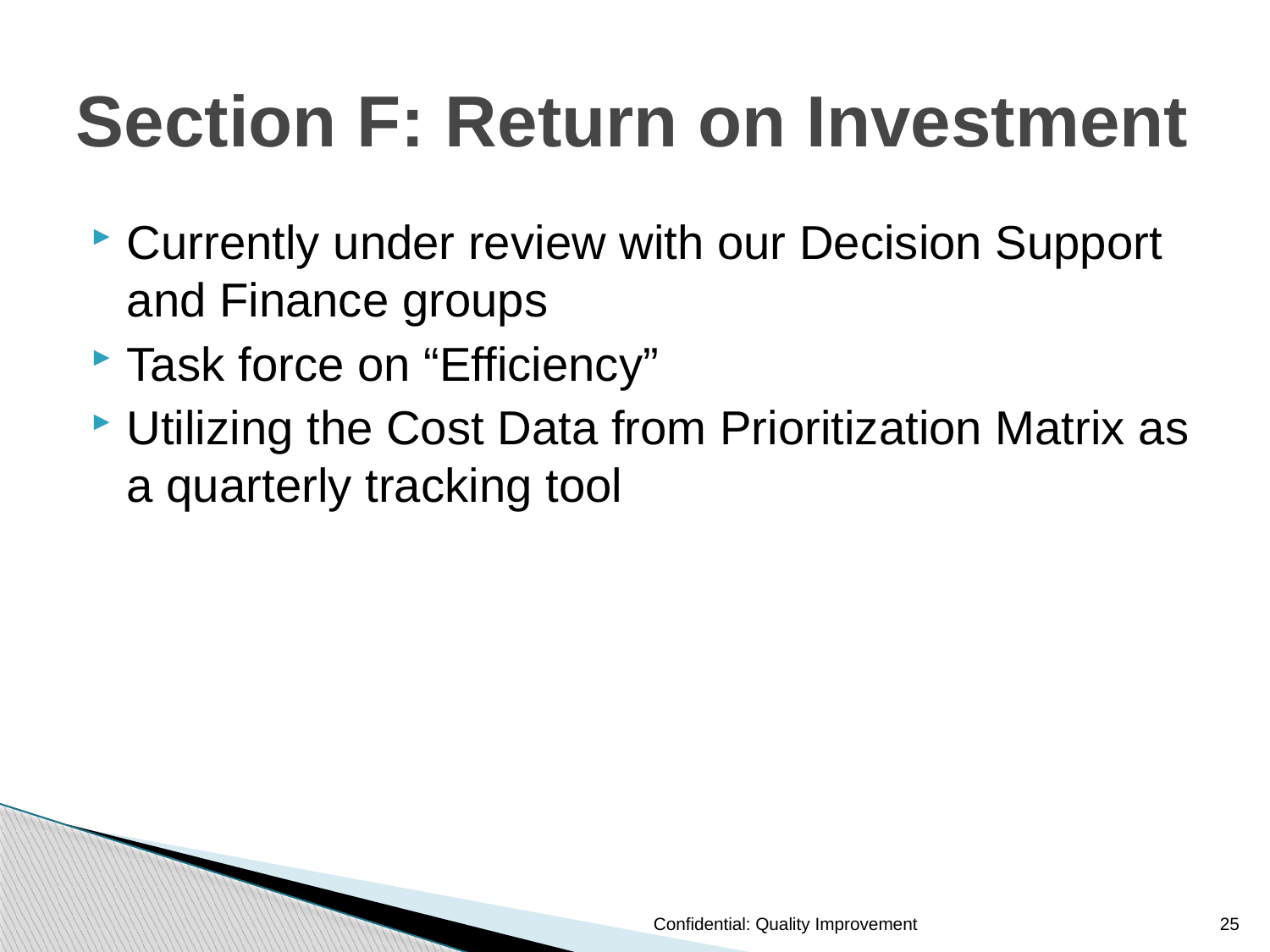

# Section F: Return on Investment
Currently under review with our Decision Support and Finance groups
Task force on “Efficiency”
Utilizing the Cost Data from Prioritization Matrix as a quarterly tracking tool
Confidential: Quality Improvement
25